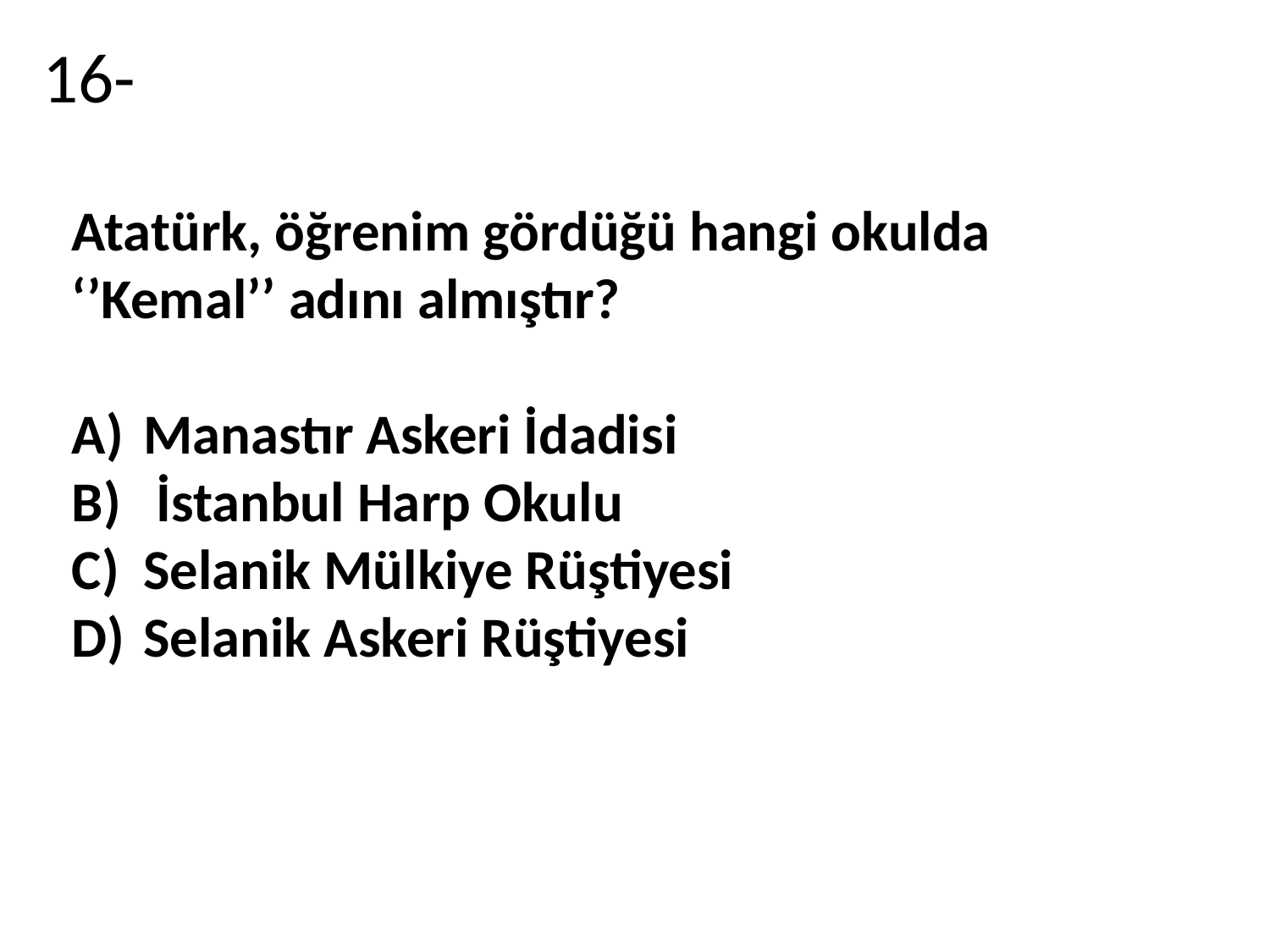

16-
Atatürk, öğrenim gördüğü hangi okulda ‘’Kemal’’ adını almıştır?

Manastır Askeri İdadisi
 İstanbul Harp Okulu
Selanik Mülkiye Rüştiyesi
Selanik Askeri Rüştiyesi